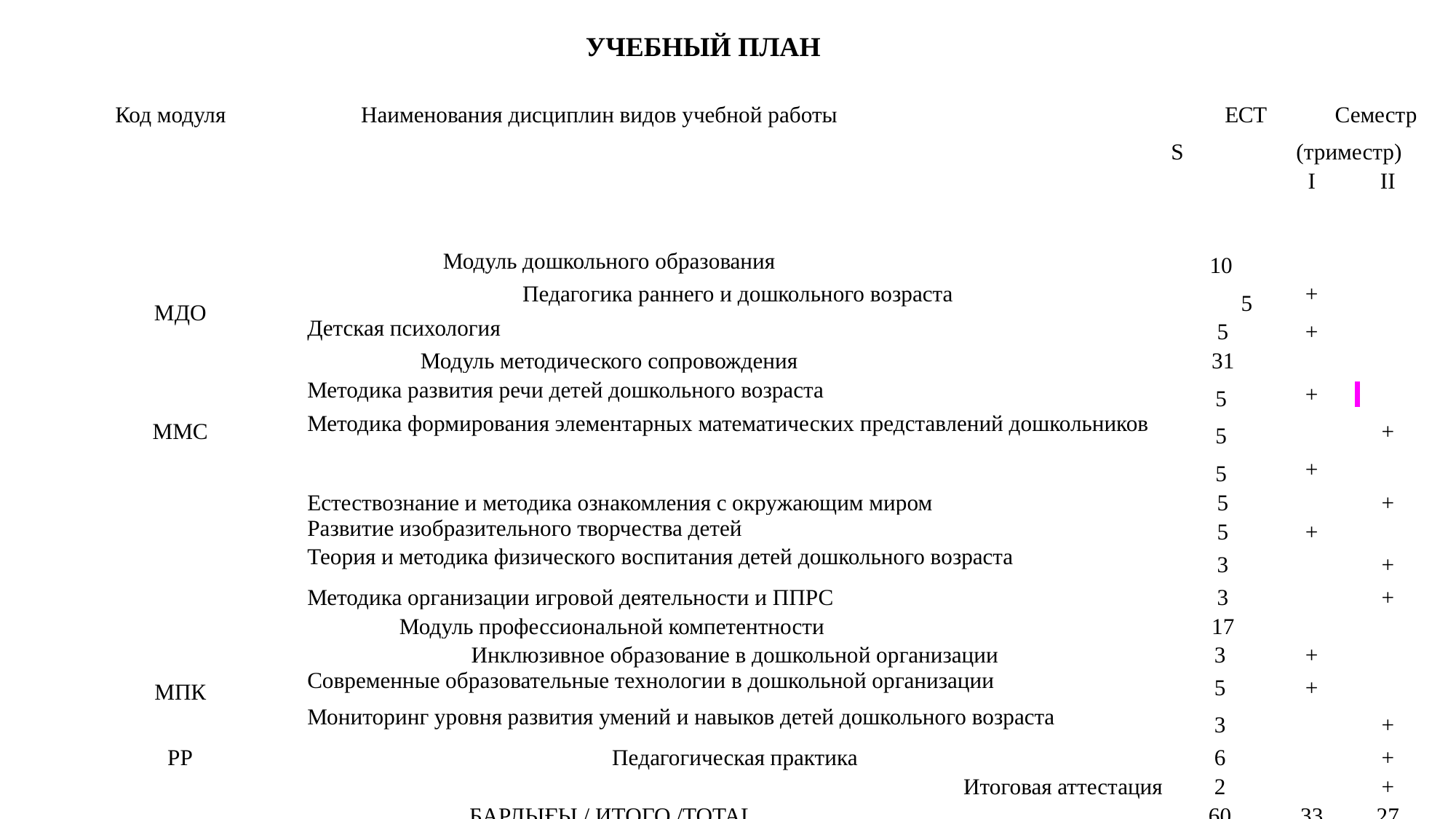

УЧЕБНЫЙ ПЛАН
| Код модуля | Наименования дисциплин видов учебной работы | ECTS | Семестр (триместр) |  |
| --- | --- | --- | --- | --- |
|  |  |  | I | II |
| Модуль дошкольного образования |  | 10 |  |  |
| MДО | Педагогика раннего и дошкольного возраста | 5 | + |  |
|  | Детская психология | 5 | + |  |
| Модуль методического сопровождения |  | 31 |  |  |
| MМС | Методика развития речи детей дошкольного возраста | 5 | + |  |
|  | Методика формирования элементарных математических представлений дошкольников | 5 |  | + |
|  |  | 5 | + |  |
|  | Естествознание и методика ознакомления с окружающим миром | 5 |  | + |
|  | Развитие изобразительного творчества детей | 5 | + |  |
|  | Теория и методика физического воспитания детей дошкольного возраста | 3 |  | + |
|  | Методика организации игровой деятельности и ППРС | 3 |  | + |
| Модуль профессиональной компетентности |  | 17 |  |  |
| MПК | Инклюзивное образование в дошкольной организации | 3 | + |  |
|  | Современные образовательные технологии в дошкольной организации | 5 | + |  |
|  | Мониторинг уровня развития умений и навыков детей дошкольного возраста | 3 |  | + |
| PP | Педагогическая практика | 6 |  | + |
| Итоговая аттестация |  | 2 |  | + |
| Барлығы / Итого /Total |  | 60 | 33 | 27 |